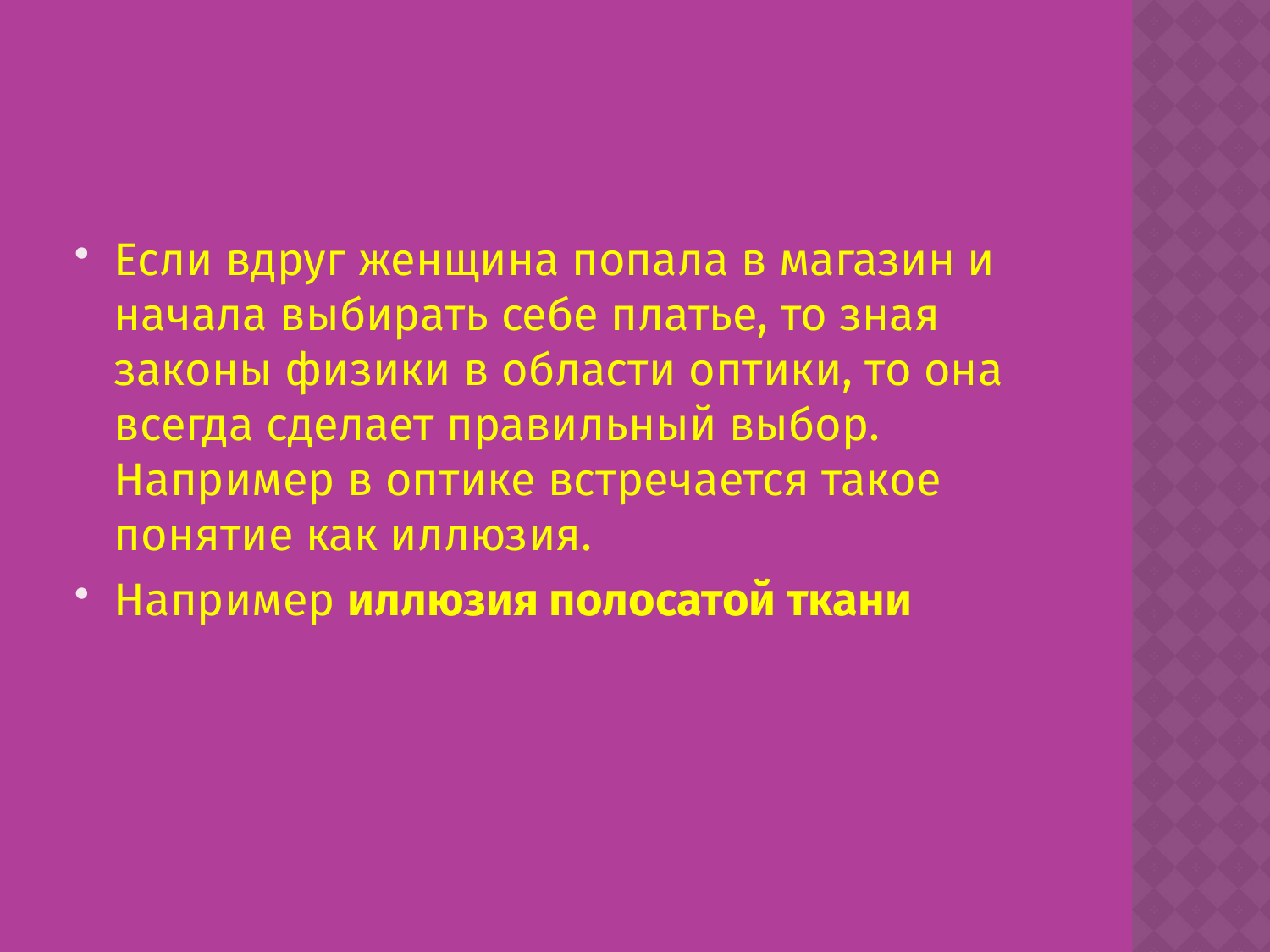

#
Если вдруг женщина попала в магазин и начала выбирать себе платье, то зная законы физики в области оптики, то она всегда сделает правильный выбор. Например в оптике встречается такое понятие как иллюзия.
Например иллюзия полосатой ткани